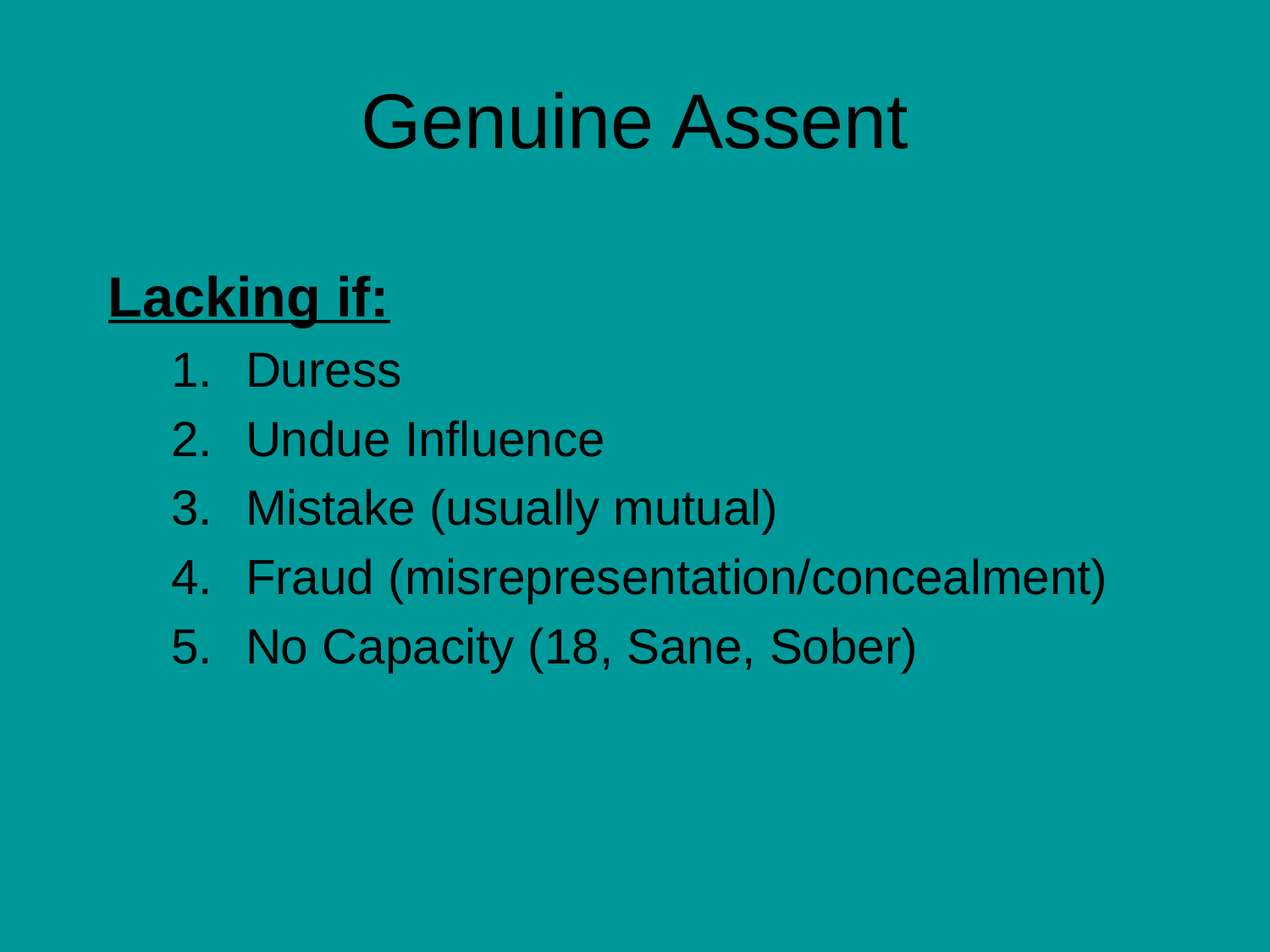

# Genuine Assent
Lacking if:
Duress
Undue Influence
Mistake (usually mutual)
Fraud (misrepresentation/concealment)
No Capacity (18, Sane, Sober)